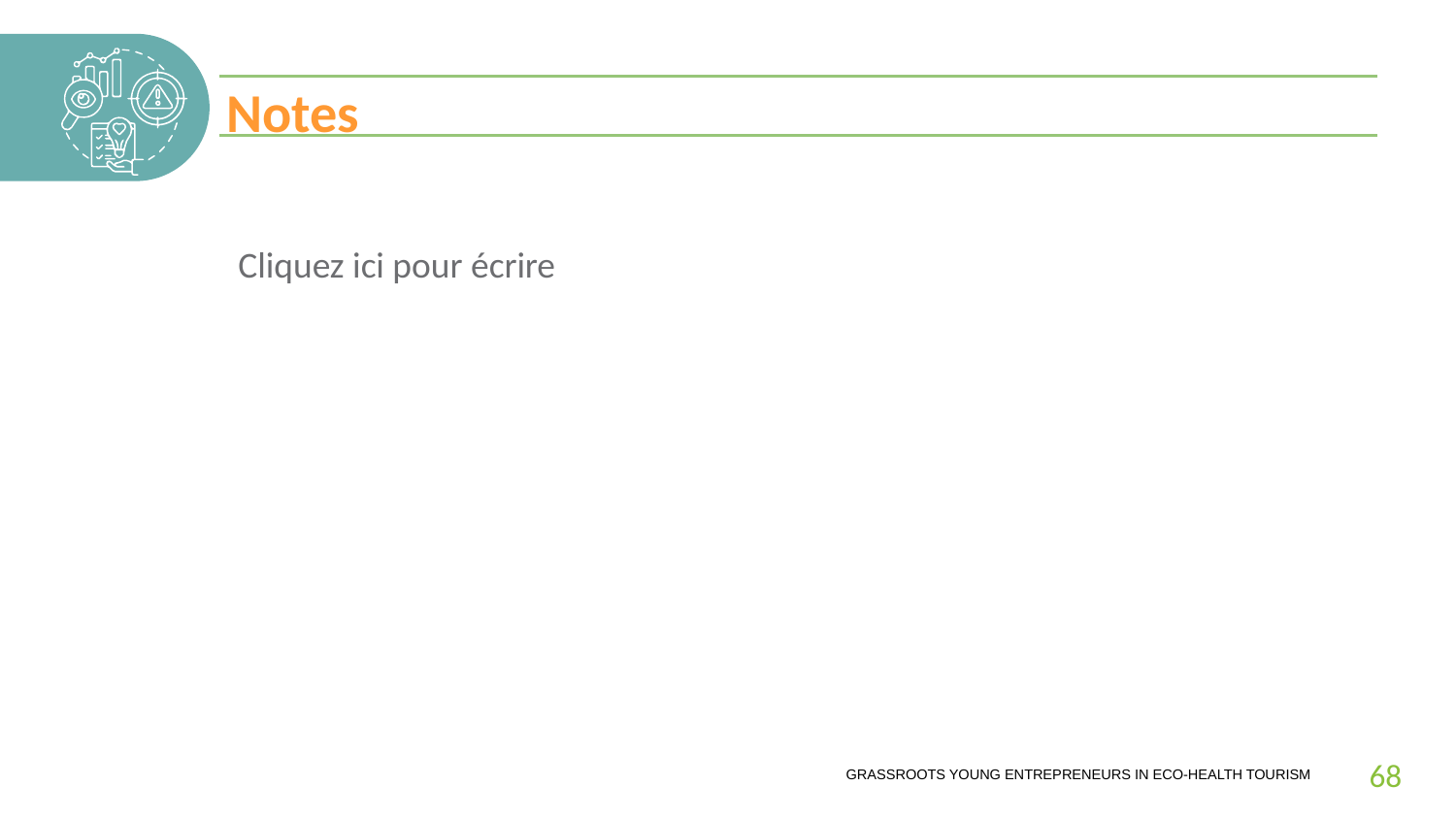

Notes

Cliquez ici pour écrire

68
GRASSROOTS YOUNG ENTREPRENEURS IN ECO-HEALTH TOURISM